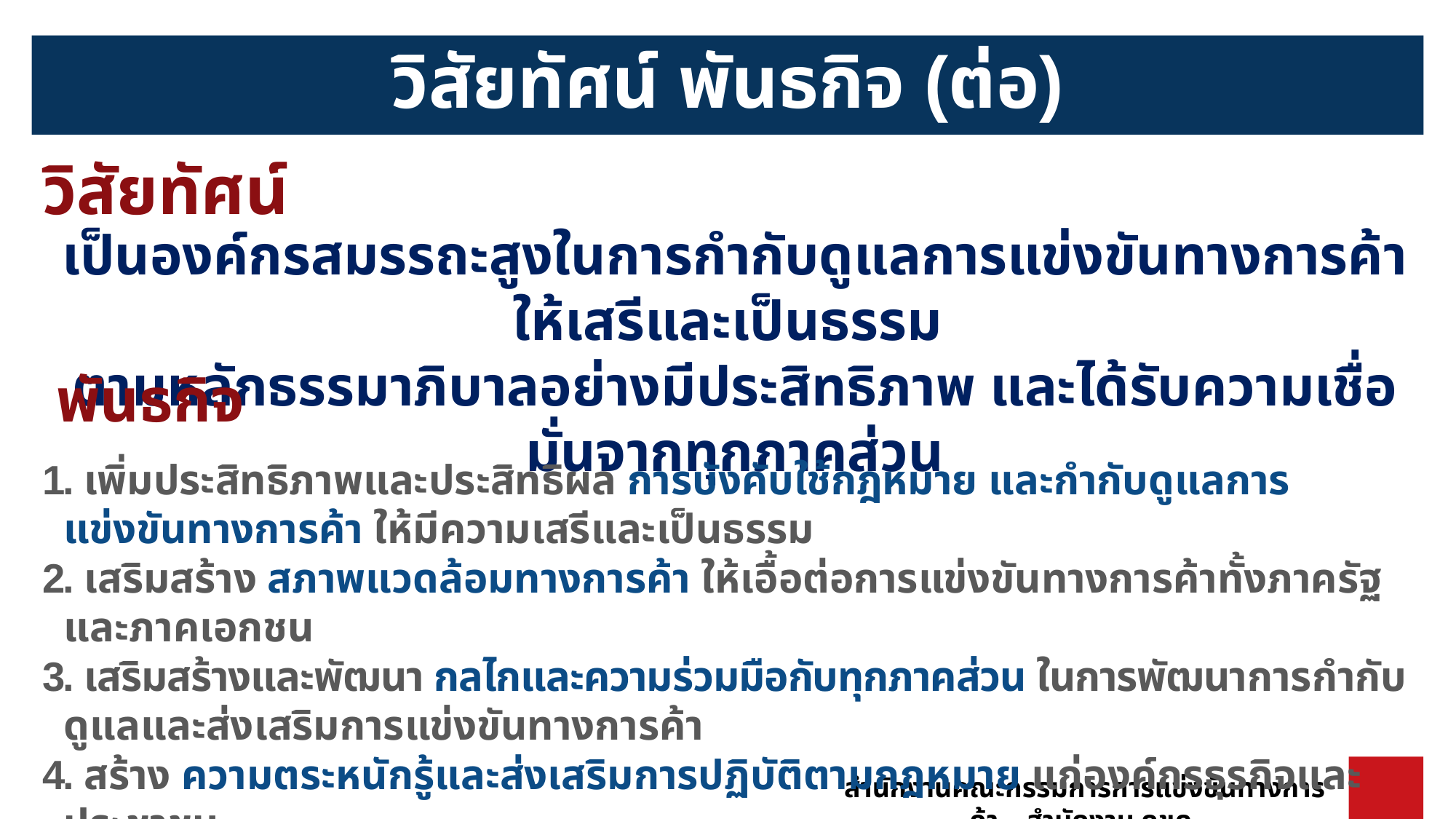

วิสัยทัศน์ พันธกิจ (ต่อ)

วิสัยทัศน์
เป็นองค์กรสมรรถะสูงในการกำกับดูแลการแข่งขันทางการค้าให้เสรีและเป็นธรรม
ตามหลักธรรมาภิบาลอย่างมีประสิทธิภาพ และได้รับความเชื่อมั่นจากทุกภาคส่วน
พันธกิจ
 เพิ่มประสิทธิภาพและประสิทธิผล การบังคับใช้กฎหมาย และกำกับดูแลการแข่งขันทางการค้า ให้มีความเสรีและเป็นธรรม
 เสริมสร้าง สภาพแวดล้อมทางการค้า ให้เอื้อต่อการแข่งขันทางการค้าทั้งภาครัฐและภาคเอกชน
 เสริมสร้างและพัฒนา กลไกและความร่วมมือกับทุกภาคส่วน ในการพัฒนาการกำกับดูแลและส่งเสริมการแข่งขันทางการค้า
 สร้าง ความตระหนักรู้และส่งเสริมการปฏิบัติตามกฎหมาย แก่องค์กรธุรกิจและประชาชน
 เพิ่มขีดความสามารถการบริหารจัดการสู่องค์กรสมรรถนะสูงที่ก้าวทันการเปลี่ยนแปลงตามหลักธรรมาภิบาล
 สร้างและพัฒนาบุคลากรให้มีความสามารถสูง มุ่งมั่น และเป็นมืออาชีพ และยึดหลักคุณธรรมจริยธรรม

สำนักงานคณะกรรมการการแข่งขันทางการค้า – สำนักงาน กขค.
3